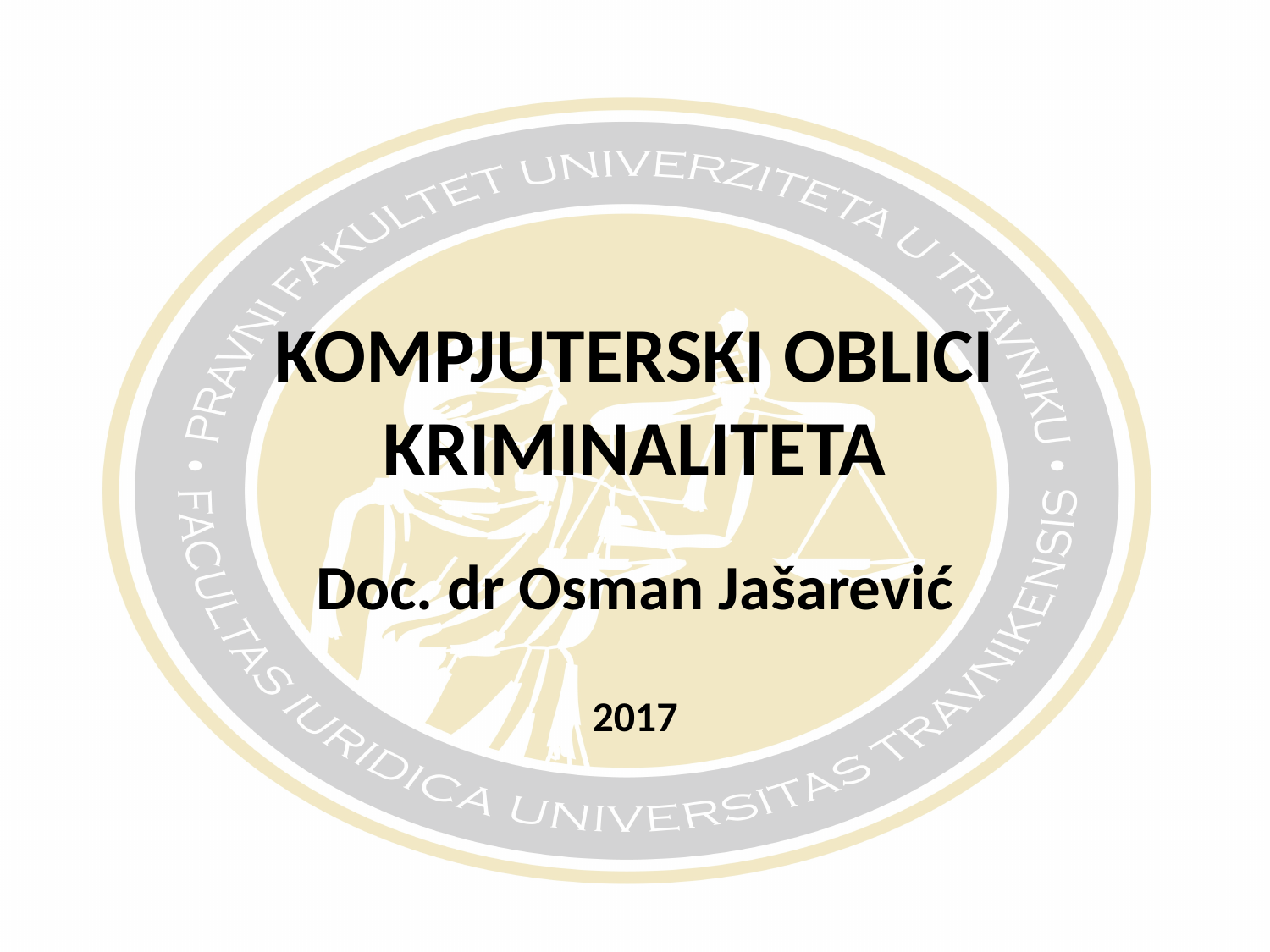

# KOMPJUTERSKI OBLICI KRIMINALITETA
Doc. dr Osman Jašarević

2017